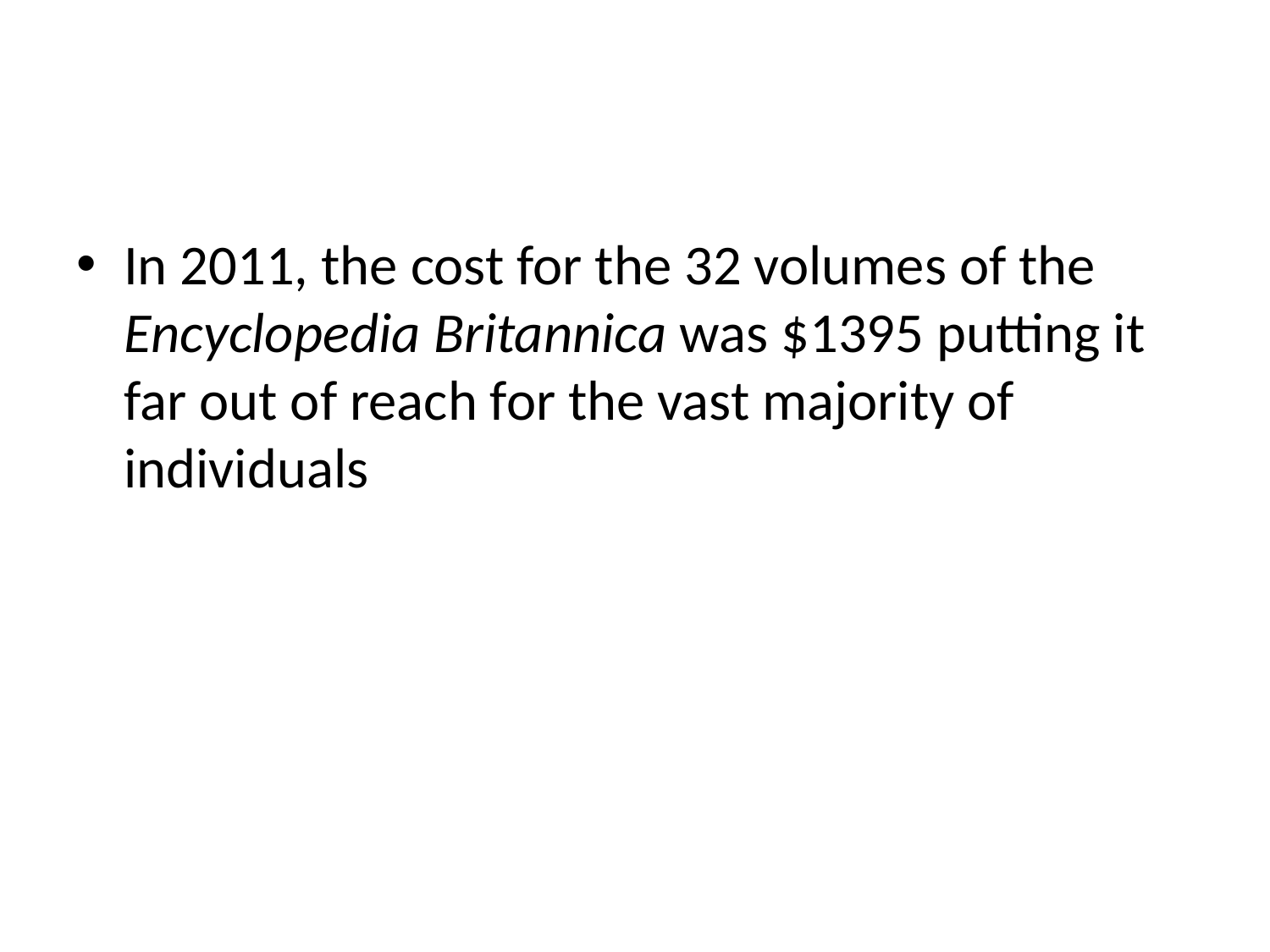

#
In 2011, the cost for the 32 volumes of the Encyclopedia Britannica was $1395 putting it far out of reach for the vast majority of individuals